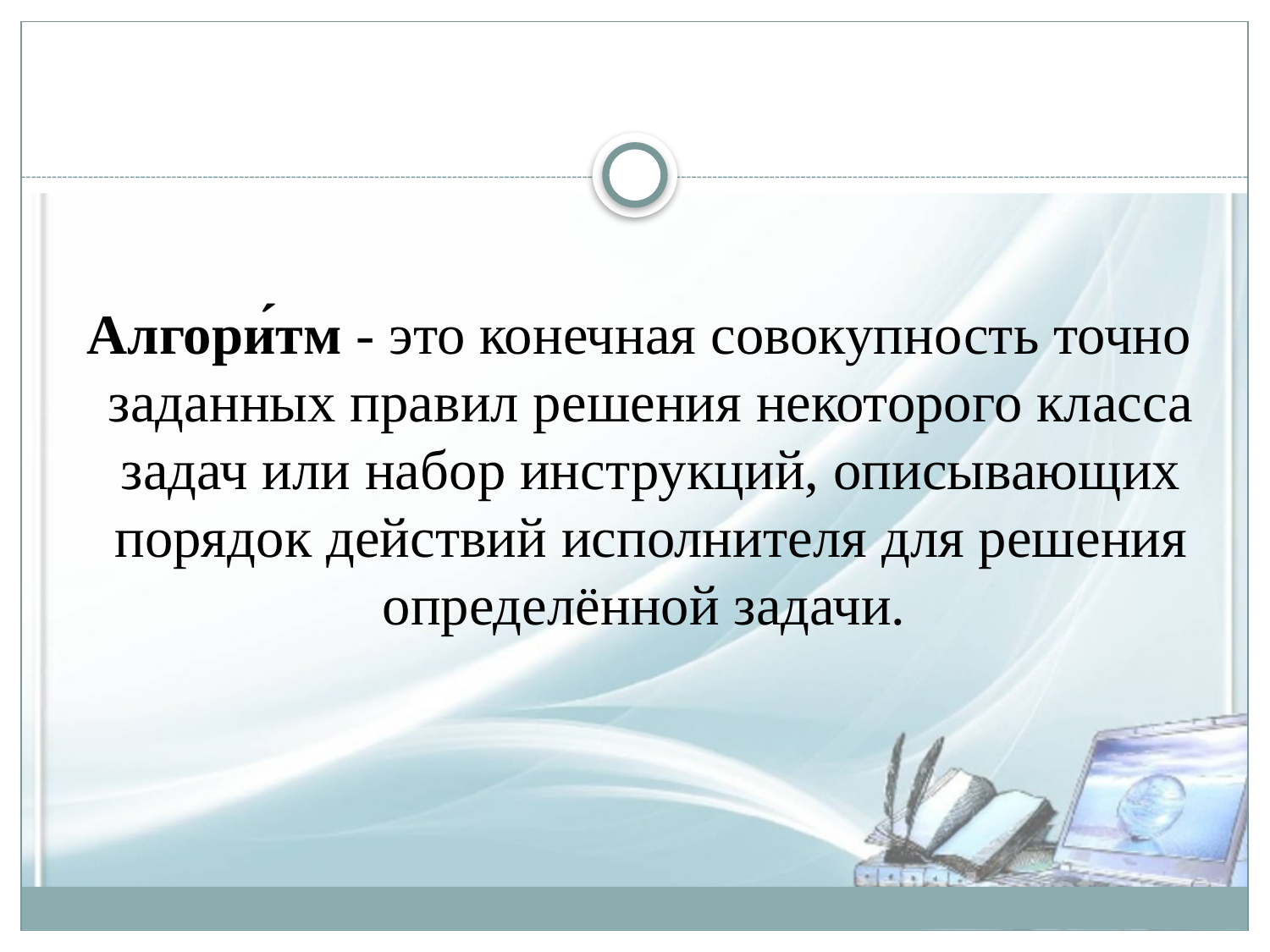

Алгори́тм - это конечная совокупность точно заданных правил решения некоторого класса задач или набор инструкций, описывающих порядок действий исполнителя для решения определённой задачи.